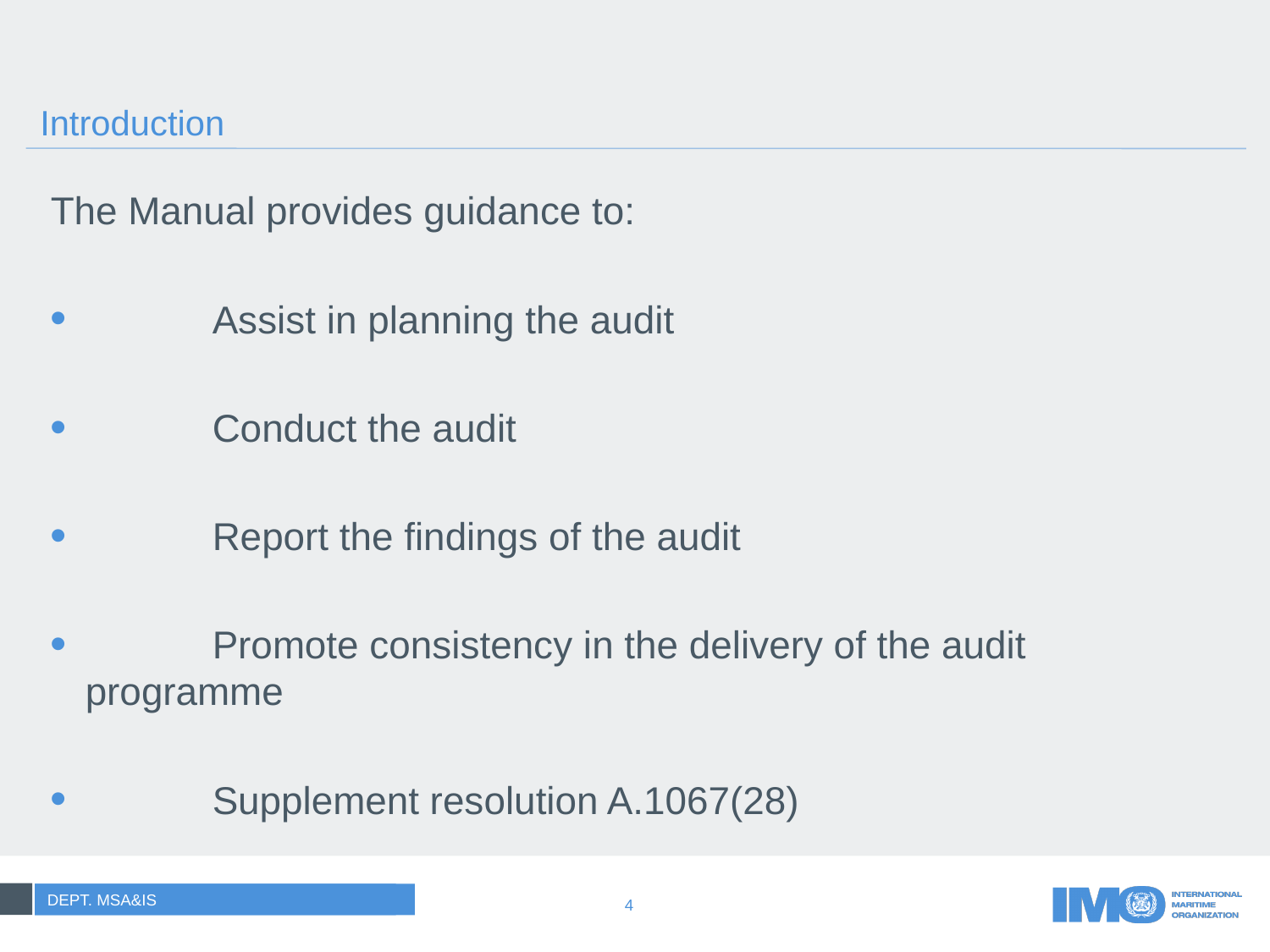

# Introduction
The Manual provides guidance to:

 	Assist in planning the audit

 	Conduct the audit

 	Report the findings of the audit

 	Promote consistency in the delivery of the audit programme

 	Supplement resolution A.1067(28)